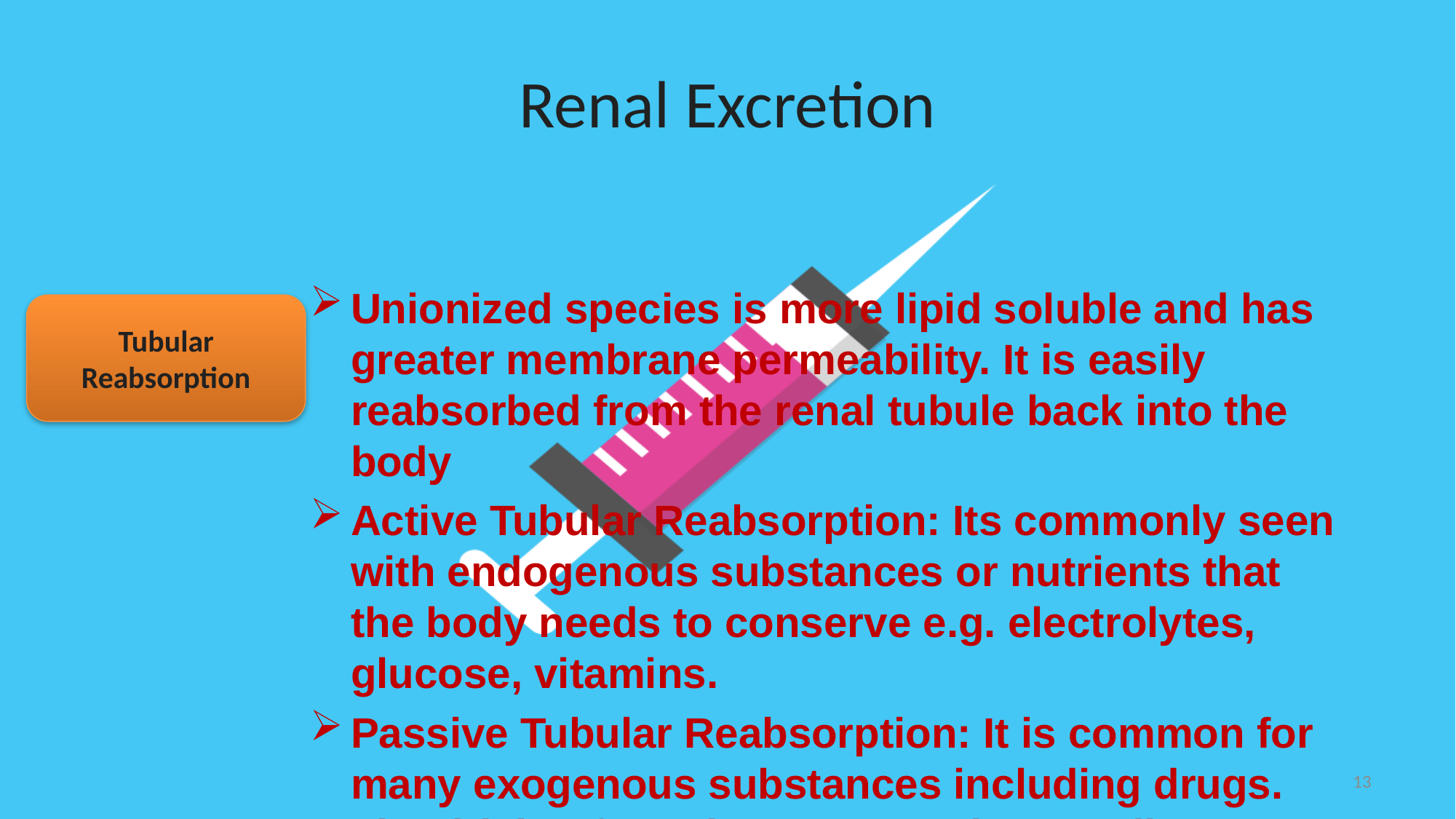

# Renal Excretion
Unionized species is more lipid soluble and has greater membrane permeability. It is easily reabsorbed from the renal tubule back into the body
Active Tubular Reabsorption: Its commonly seen with endogenous substances or nutrients that the body needs to conserve e.g. electrolytes, glucose, vitamins.
Passive Tubular Reabsorption: It is common for many exogenous substances including drugs. The driving force is concentration Gradient
Tubular Reabsorption
13